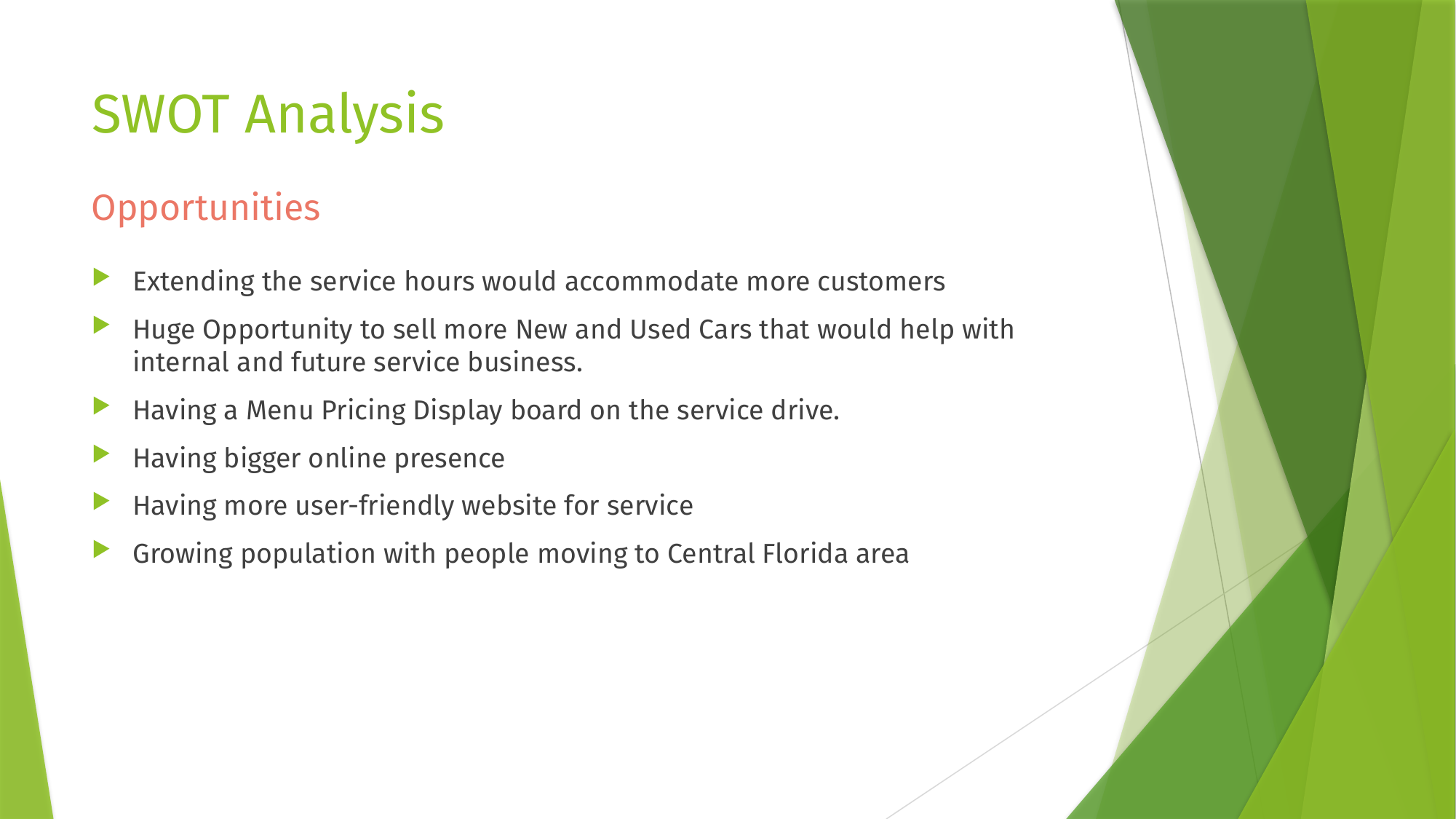

# SWOT Analysis
Opportunities
Extending the service hours would accommodate more customers
Huge Opportunity to sell more New and Used Cars that would help with internal and future service business.
Having a Menu Pricing Display board on the service drive.
Having bigger online presence
Having more user-friendly website for service
Growing population with people moving to Central Florida area